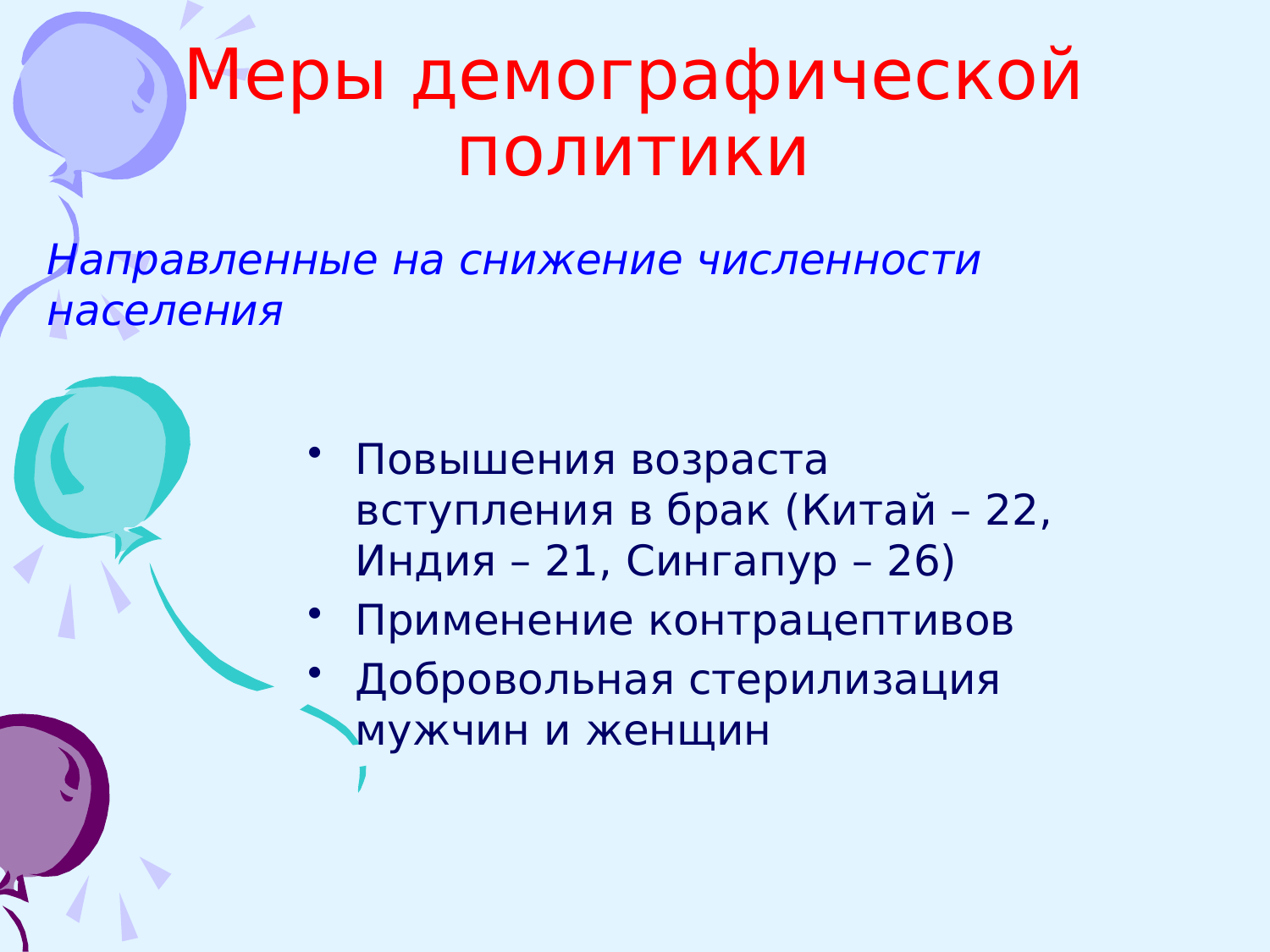

# Меры демографической политики
Направленные на снижение численности населения
Повышения возраста вступления в брак (Китай – 22, Индия – 21, Сингапур – 26)
Применение контрацептивов
Добровольная стерилизация мужчин и женщин